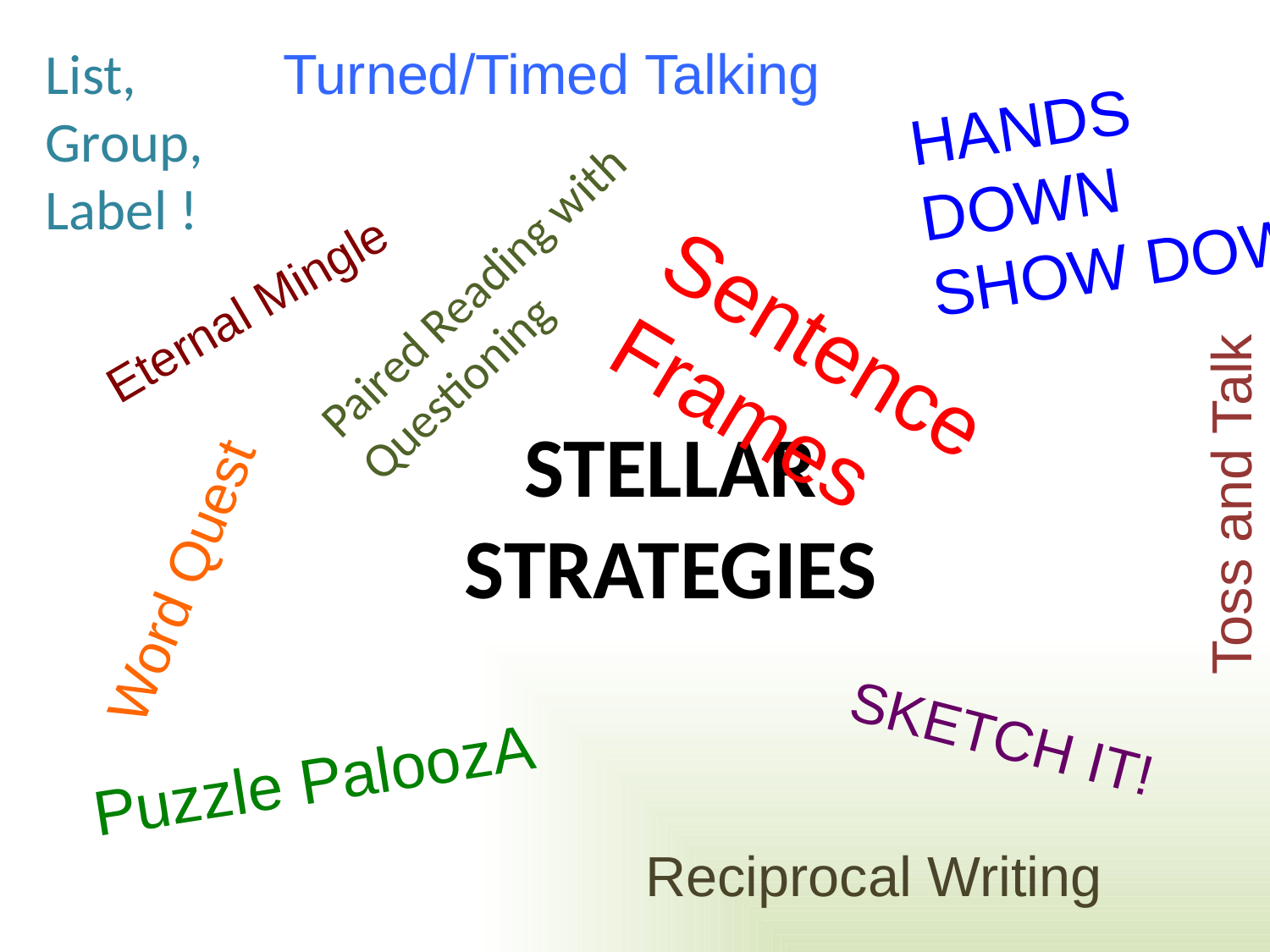

List, Group, Label !
Turned/Timed Talking
HANDS DOWN
SHOW DOWN
Eternal Mingle
Paired Reading with Questioning
Sentence Frames
STELLAR STRATEGIES
Toss and Talk
Word Quest
SKETCH IT!
Puzzle PaloozA
Reciprocal Writing